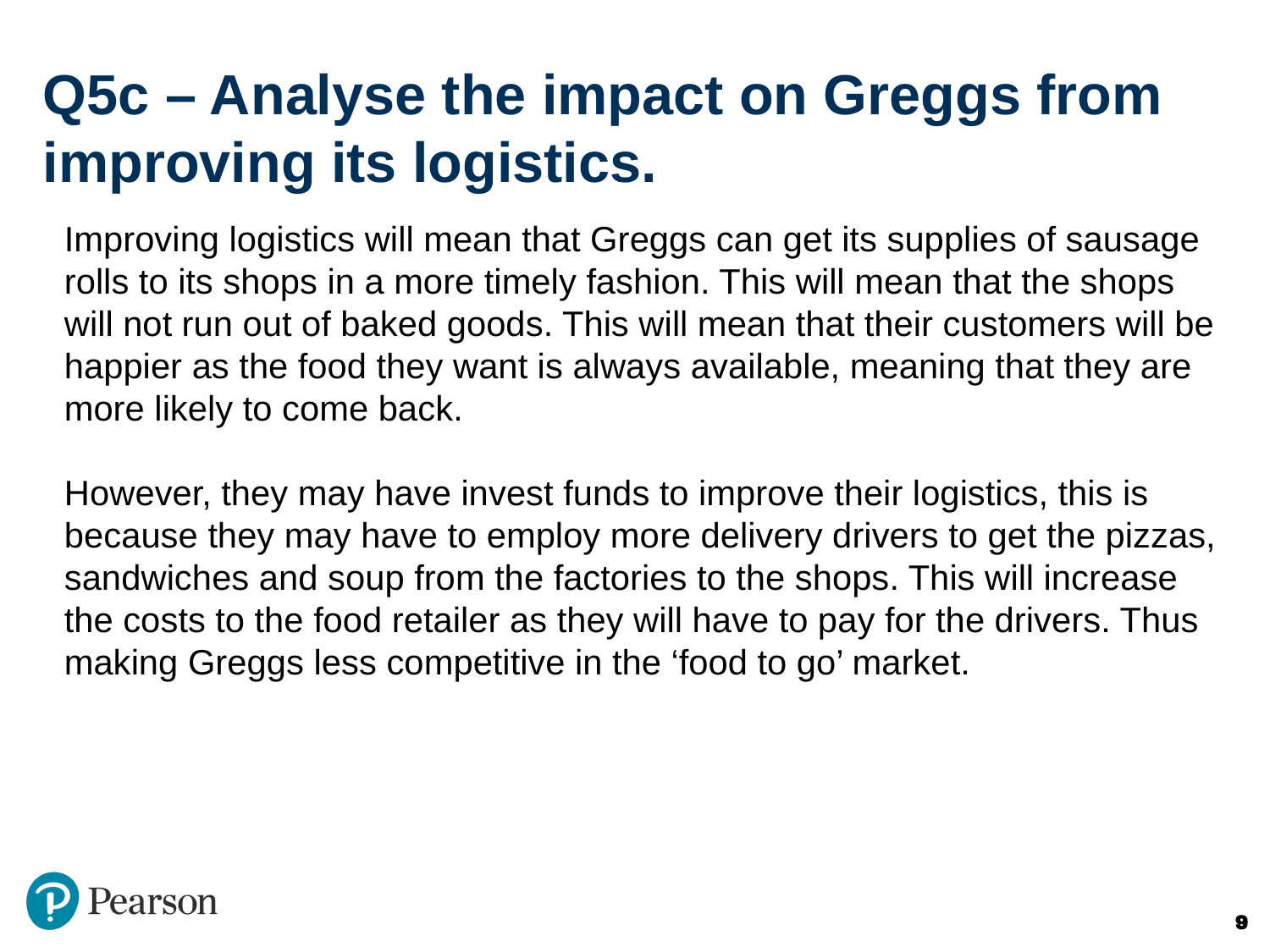

# Q5c – Analyse the impact on Greggs from improving its logistics.
Improving logistics will mean that Greggs can get its supplies of sausage rolls to its shops in a more timely fashion. This will mean that the shops will not run out of baked goods. This will mean that their customers will be happier as the food they want is always available, meaning that they are more likely to come back.

However, they may have invest funds to improve their logistics, this is because they may have to employ more delivery drivers to get the pizzas, sandwiches and soup from the factories to the shops. This will increase the costs to the food retailer as they will have to pay for the drivers. Thus making Greggs less competitive in the ‘food to go’ market.